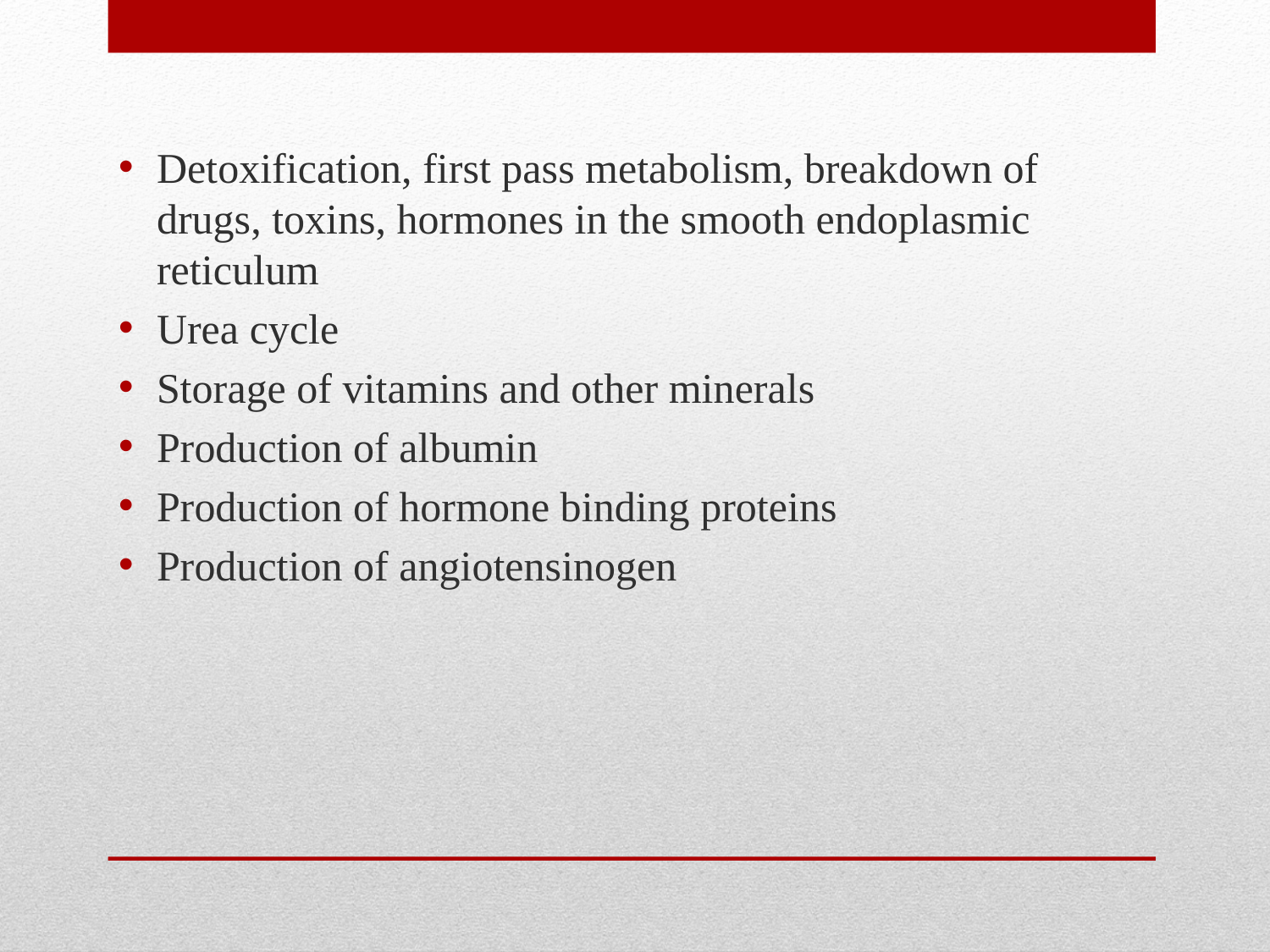

Detoxification, first pass metabolism, breakdown of drugs, toxins, hormones in the smooth endoplasmic reticulum
Urea cycle
Storage of vitamins and other minerals
Production of albumin
Production of hormone binding proteins
Production of angiotensinogen
#